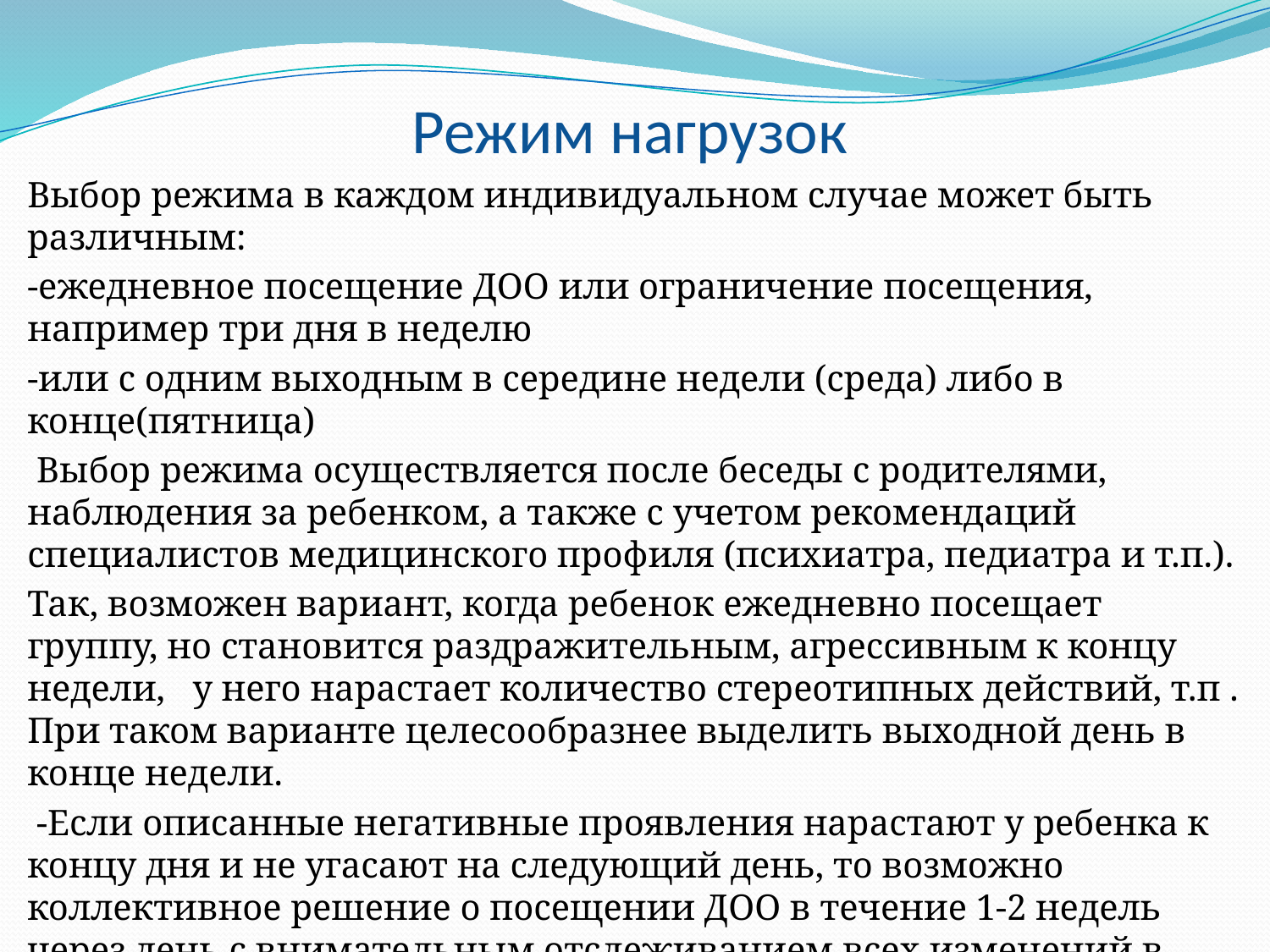

# Режим нагрузок
Выбор режима в каждом индивидуальном случае может быть различным:
-ежедневное посещение ДОО или ограничение посещения, например три дня в неделю
-или с одним выходным в середине недели (среда) либо в конце(пятница)
 Выбор режима осуществляется после беседы с родителями,  наблюдения за ребенком, а также с учетом рекомендаций специалистов медицинского профиля (психиатра, педиатра и т.п.).
Так, возможен вариант, когда ребенок ежедневно посещает  группу, но становится раздражительным, агрессивным к концу недели,   у него нарастает количество стереотипных действий, т.п . При таком варианте целесообразнее выделить выходной день в конце недели.
 -Если описанные негативные проявления нарастают у ребенка к концу дня и не угасают на следующий день, то возможно коллективное решение о посещении ДОО в течение 1-2 недель через день с внимательным отслеживанием всех изменений в психофизическом развитии.
.